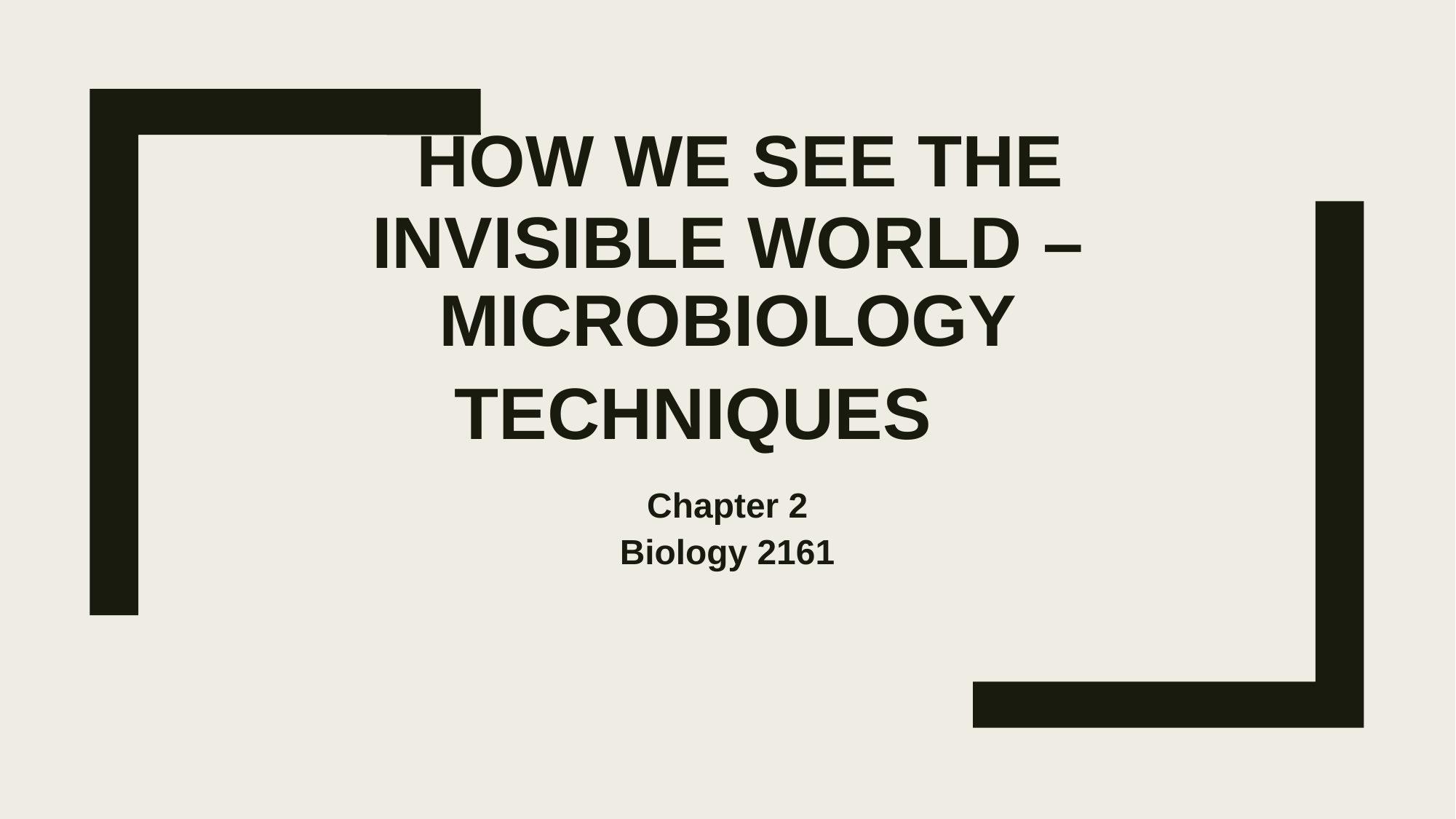

# How We See the Invisible World – Microbiology Techniques
Chapter 2
Biology 2161